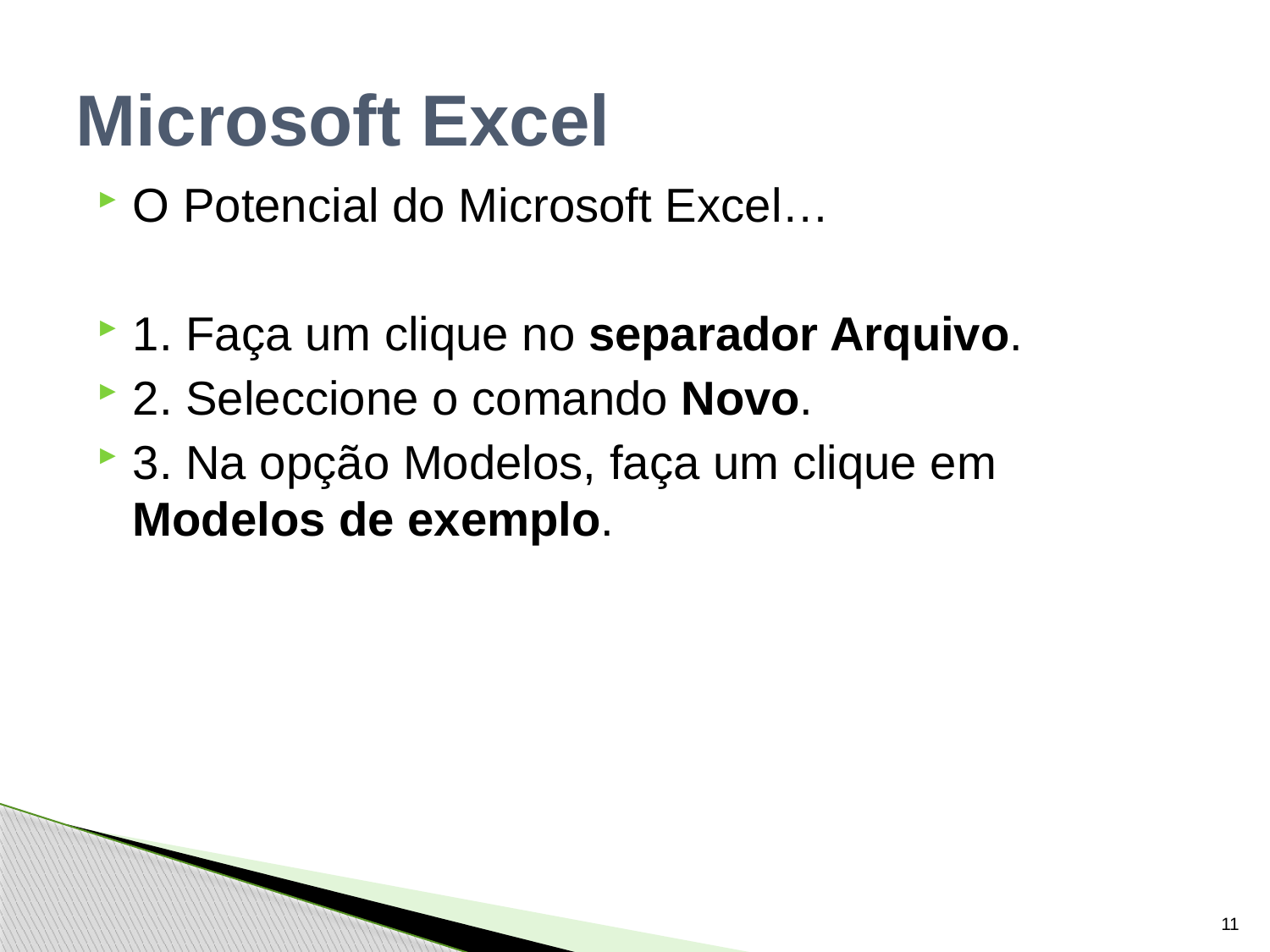

# Microsoft Excel
O Potencial do Microsoft Excel…

1. Faça um clique no separador Arquivo.
2. Seleccione o comando Novo.
3. Na opção Modelos, faça um clique em Modelos de exemplo.

11